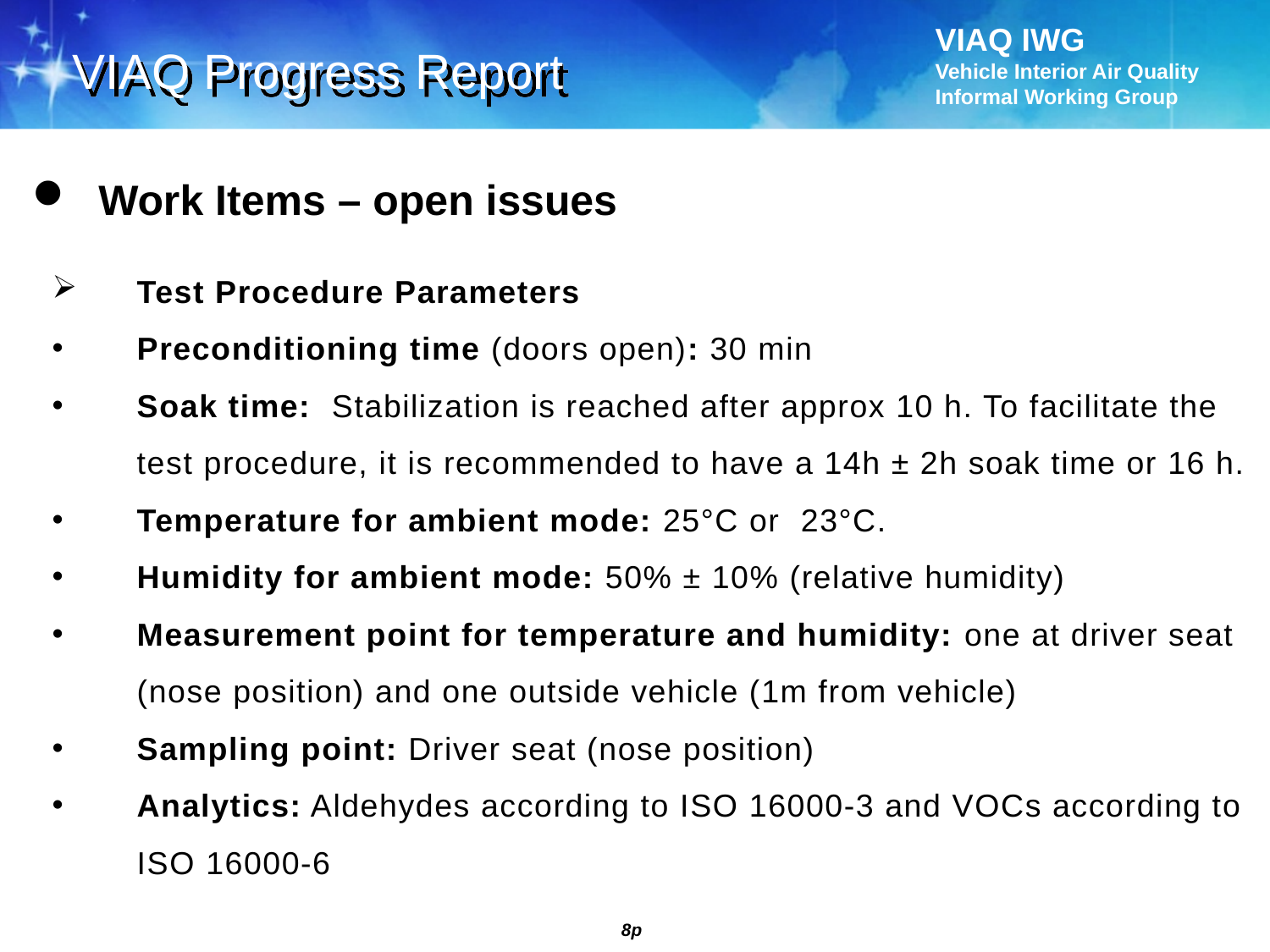

VIAQ Progress Report
  Work Items – open issues
Test Procedure Parameters
Preconditioning time (doors open): 30 min
Soak time:  Stabilization is reached after approx 10 h. To facilitate the test procedure, it is recommended to have a 14h ± 2h soak time or 16 h.
Temperature for ambient mode: 25°C or  23°C.
Humidity for ambient mode: 50% ± 10% (relative humidity)
Measurement point for temperature and humidity: one at driver seat (nose position) and one outside vehicle (1m from vehicle)
Sampling point: Driver seat (nose position)
Analytics: Aldehydes according to ISO 16000-3 and VOCs according to ISO 16000-6